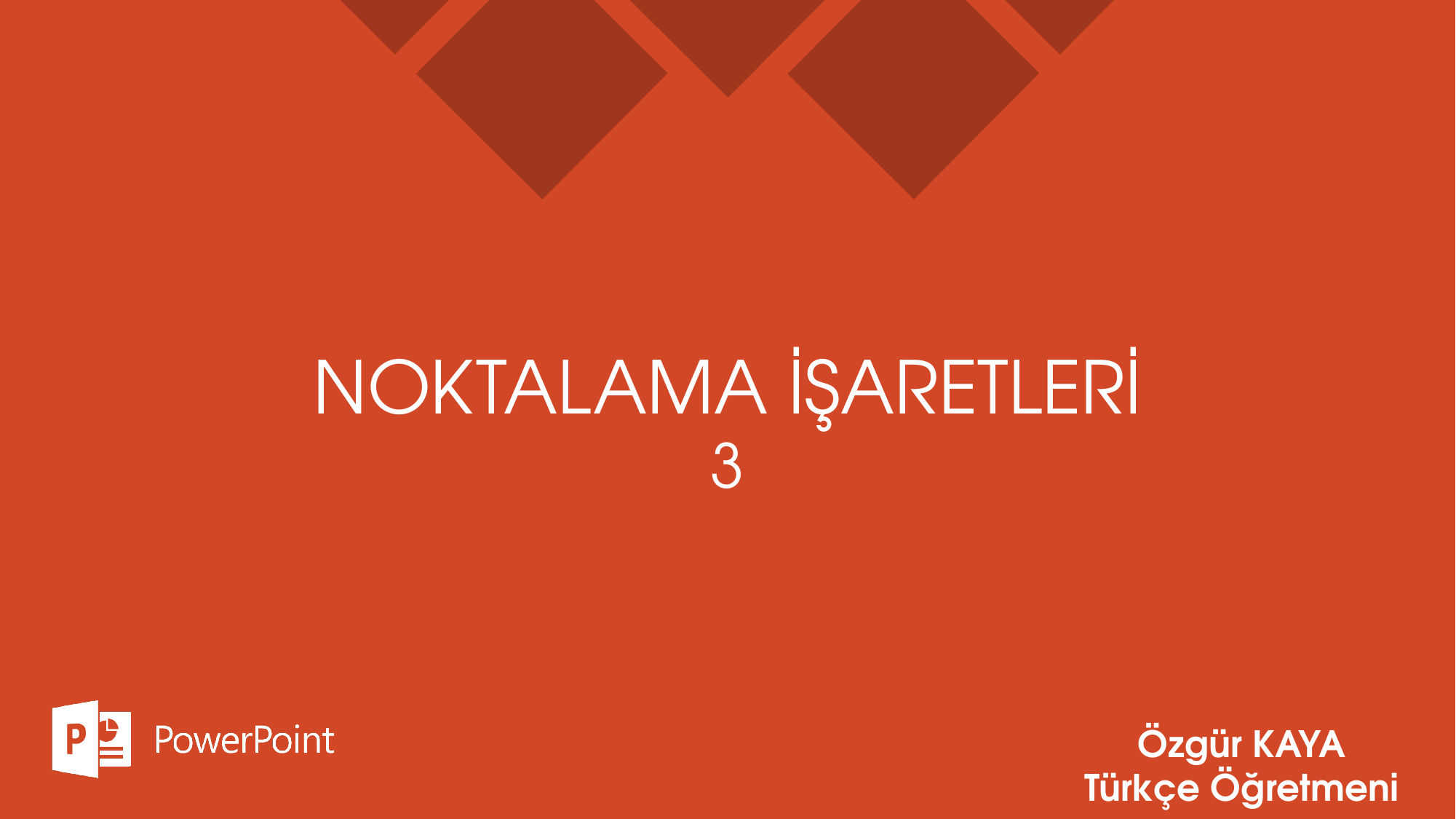

# NOKTALAMA İŞARETLERİ
3
Özgür KAYA
Türkçe Öğretmeni